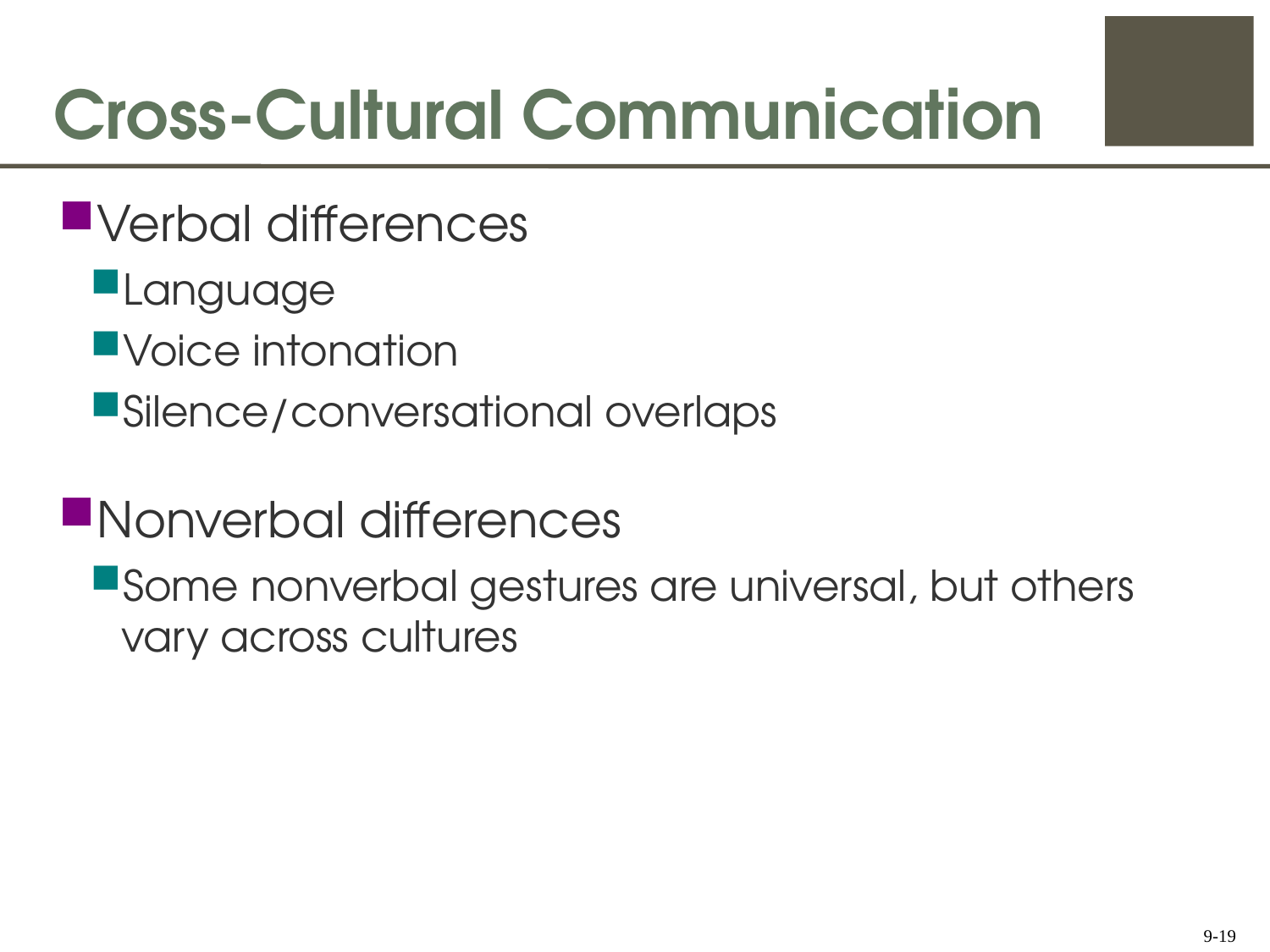

# Cross-Cultural Communication
Verbal differences
Language
Voice intonation
Silence/conversational overlaps
Nonverbal differences
Some nonverbal gestures are universal, but others vary across cultures